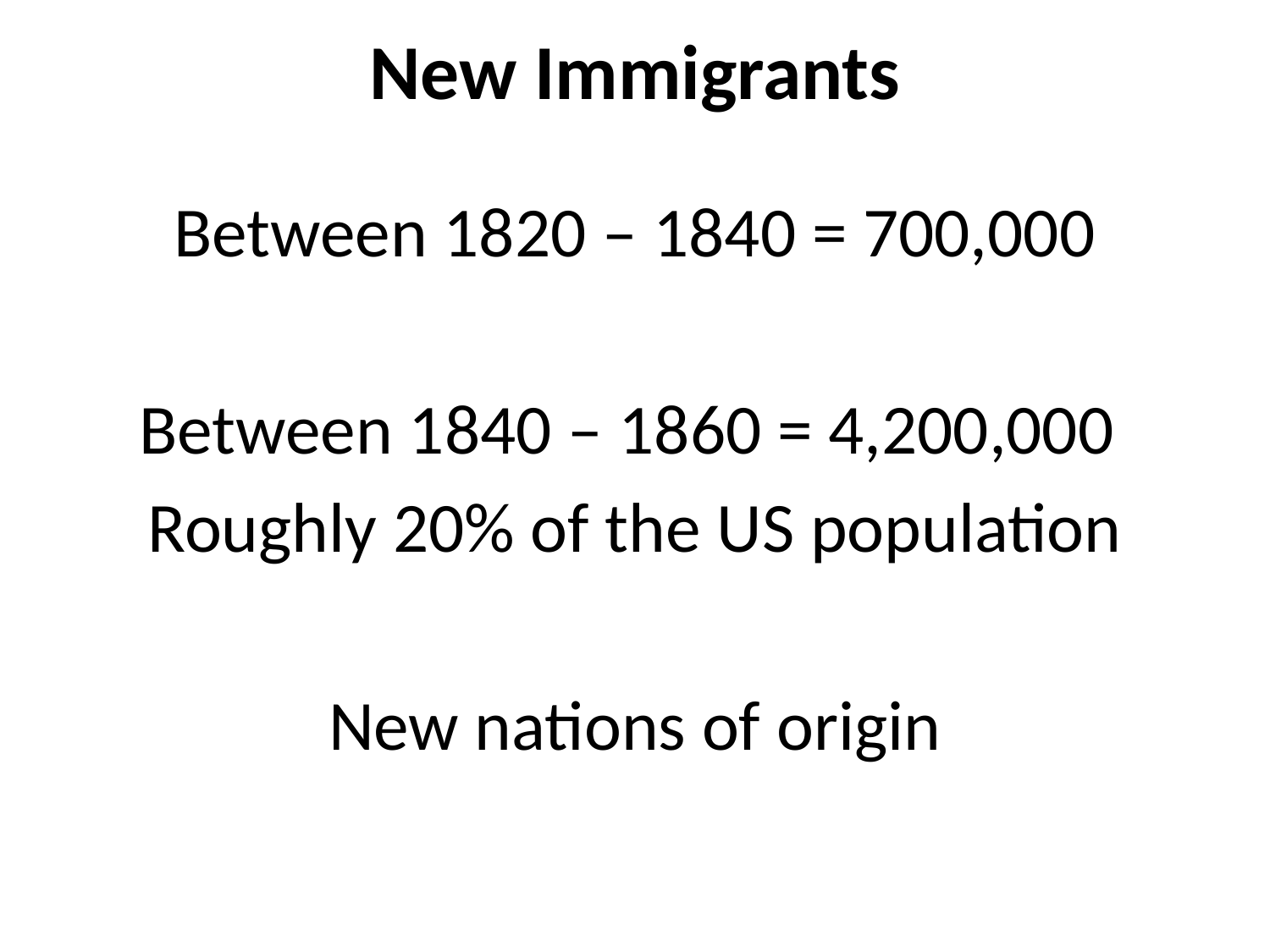

# New Immigrants
Between 1820 – 1840 = 700,000

Between 1840 – 1860 = 4,200,000
Roughly 20% of the US population

New nations of origin